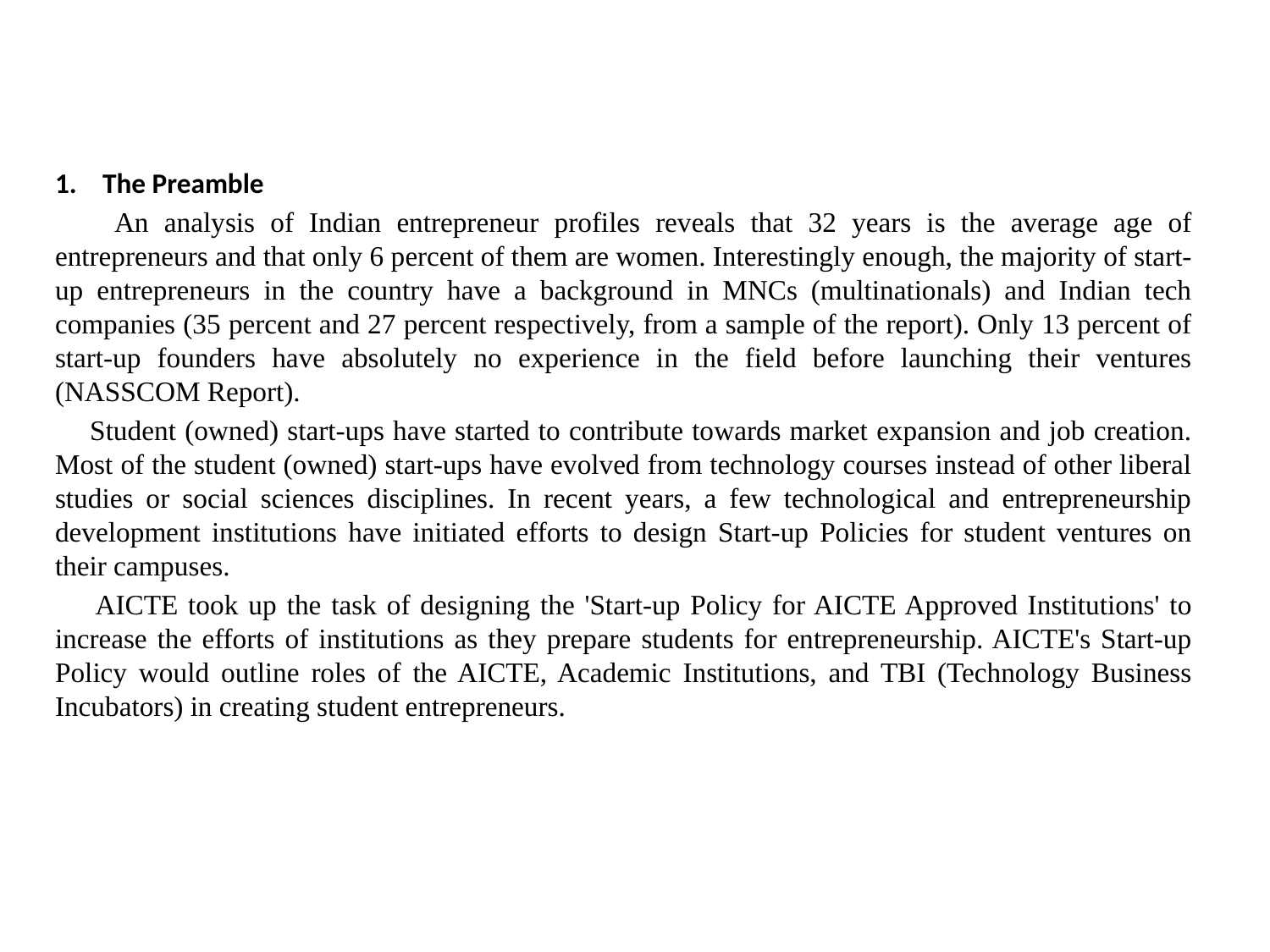

The Preamble
    An analysis of Indian entrepreneur profiles reveals that 32 years is the average age of entrepreneurs and that only 6 percent of them are women. Interestingly enough, the majority of start-up entrepreneurs in the country have a background in MNCs (multinationals) and Indian tech companies (35 percent and 27 percent respectively, from a sample of the report). Only 13 percent of start-up founders have absolutely no experience in the field before launching their ventures (NASSCOM Report).
    Student (owned) start-ups have started to contribute towards market expansion and job creation. Most of the student (owned) start-ups have evolved from technology courses instead of other liberal studies or social sciences disciplines. In recent years, a few technological and entrepreneurship development institutions have initiated efforts to design Start-up Policies for student ventures on their campuses.
    AICTE took up the task of designing the 'Start-up Policy for AICTE Approved Institutions' to increase the efforts of institutions as they prepare students for entrepreneurship. AICTE's Start-up Policy would outline roles of the AICTE, Academic Institutions, and TBI (Technology Business Incubators) in creating student entrepreneurs.